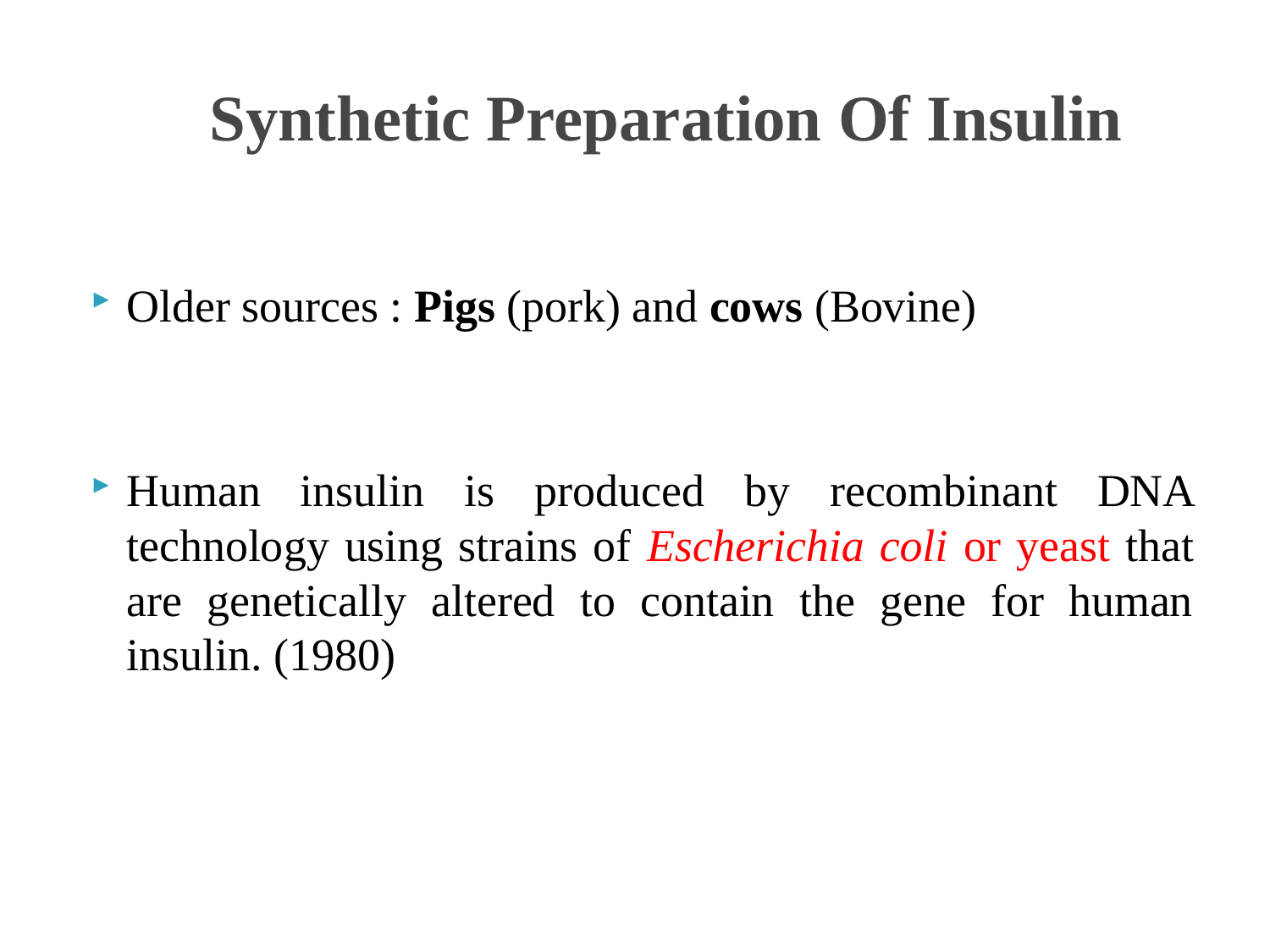

# Synthetic Preparation Of Insulin

Older sources : Pigs (pork) and cows (Bovine)

Human insulin is produced by recombinant DNA technology using strains of Escherichia coli or yeast that are genetically altered to contain the gene for human insulin. (1980)